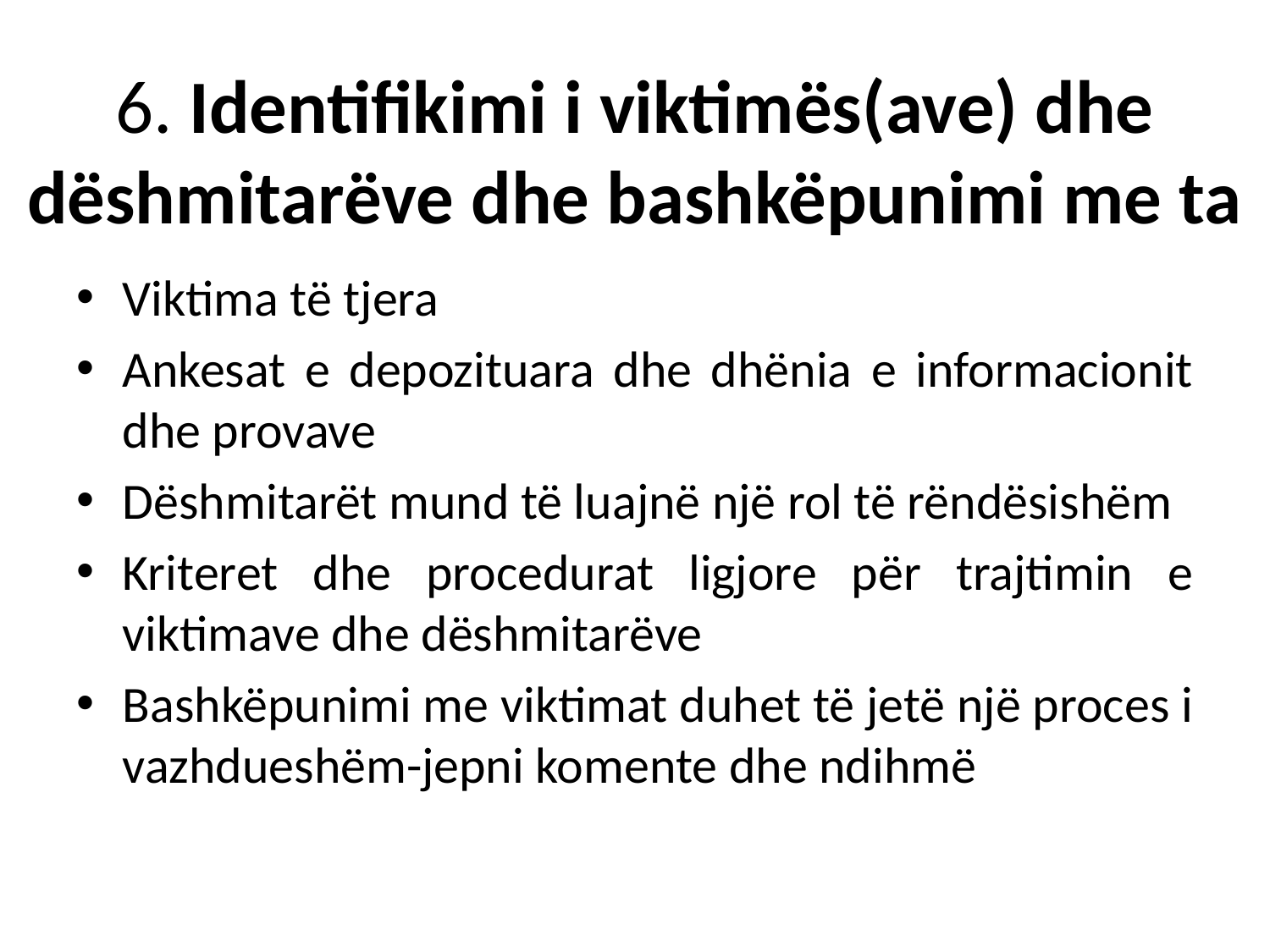

# 6. Identifikimi i viktimës(ave) dhe dëshmitarëve dhe bashkëpunimi me ta
Viktima të tjera
Ankesat e depozituara dhe dhënia e informacionit dhe provave
Dëshmitarët mund të luajnë një rol të rëndësishëm
Kriteret dhe procedurat ligjore për trajtimin e viktimave dhe dëshmitarëve
Bashkëpunimi me viktimat duhet të jetë një proces i vazhdueshëm-jepni komente dhe ndihmë